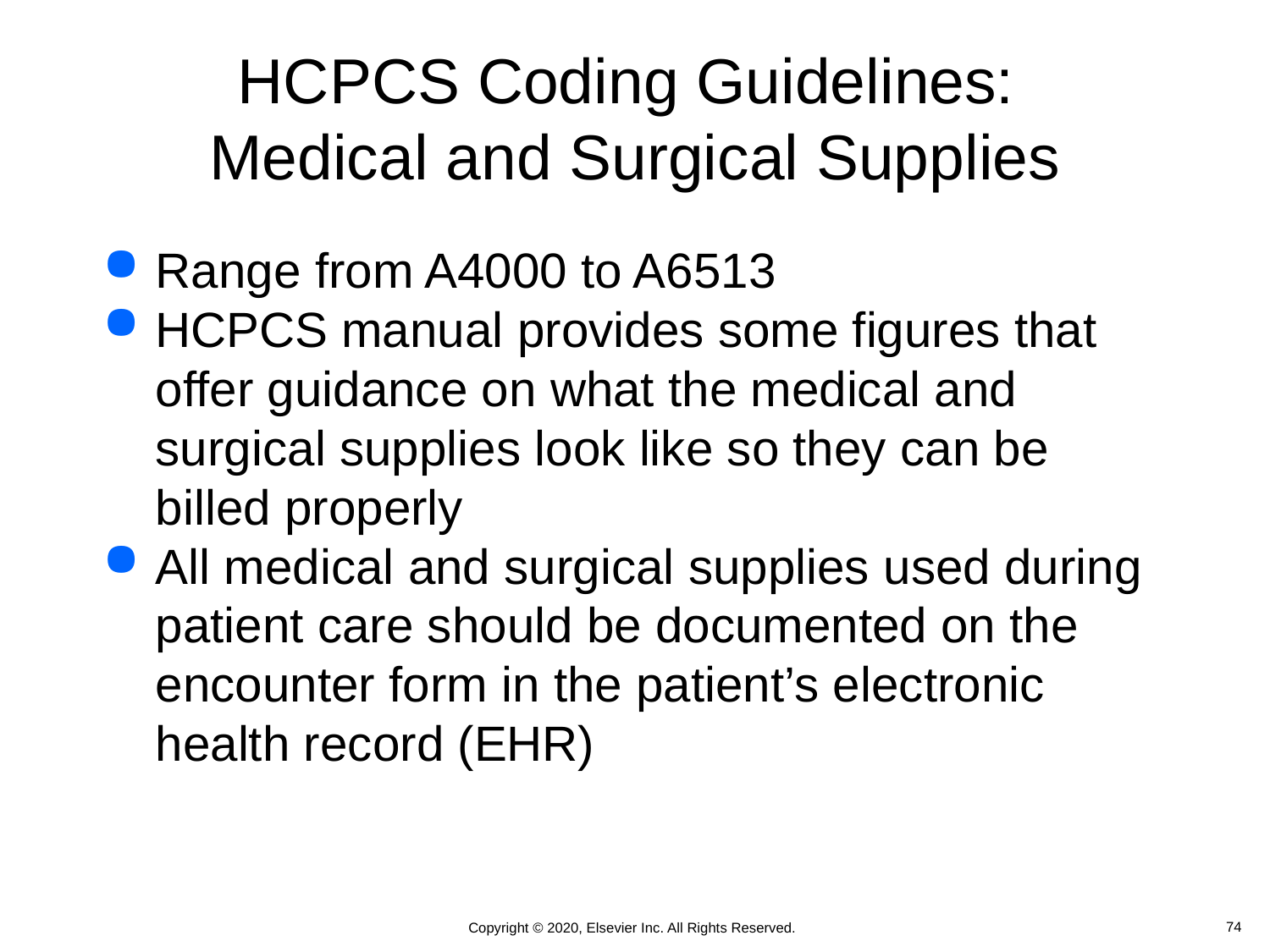

# HCPCS Coding Guidelines: Medical and Surgical Supplies
Range from A4000 to A6513
HCPCS manual provides some figures that offer guidance on what the medical and surgical supplies look like so they can be billed properly
All medical and surgical supplies used during patient care should be documented on the encounter form in the patient’s electronic health record (EHR)
 74